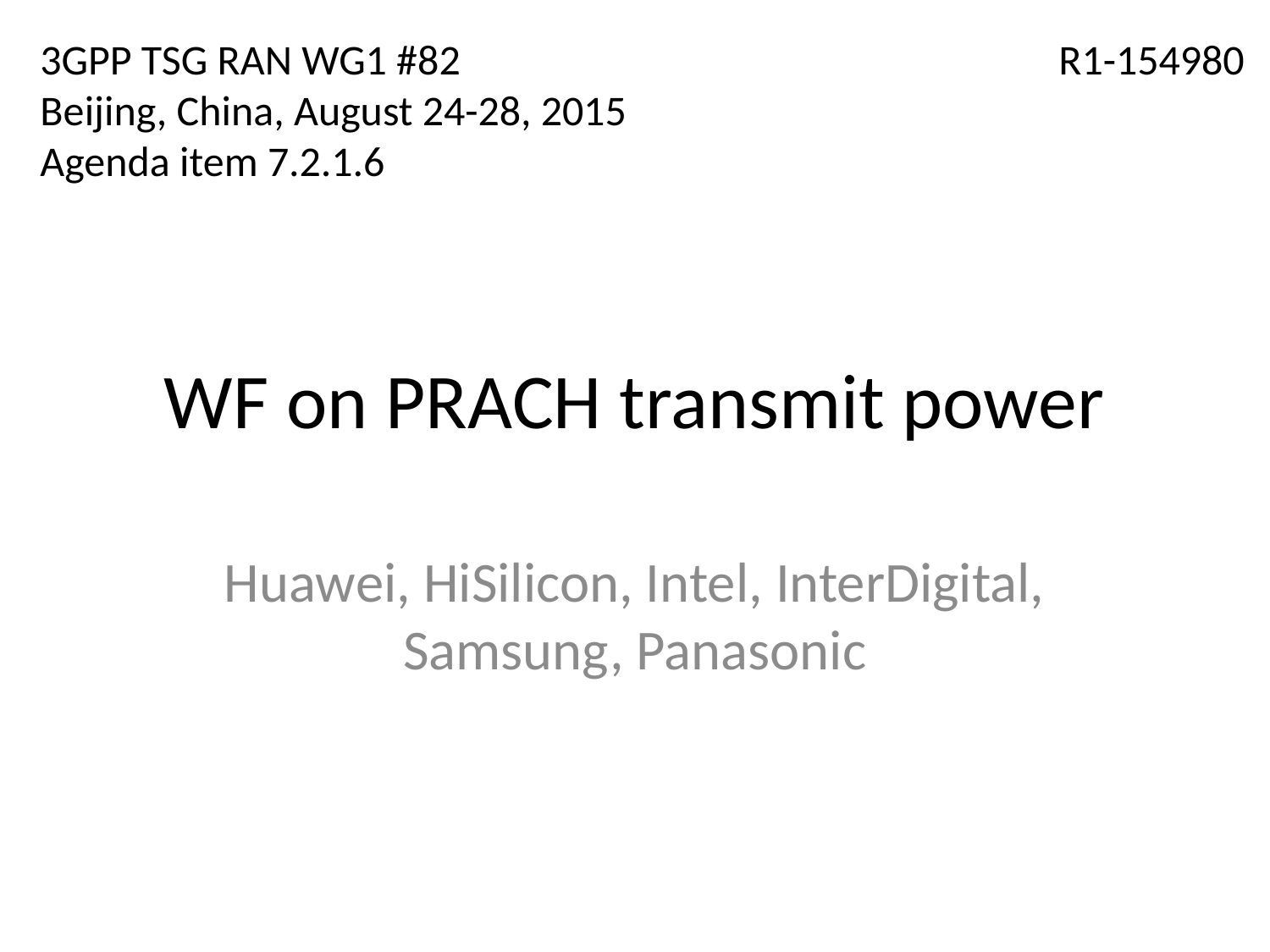

3GPP TSG RAN WG1 #82
Beijing, China, August 24-28, 2015
Agenda item 7.2.1.6
R1-154980
# WF on PRACH transmit power
Huawei, HiSilicon, Intel, InterDigital, Samsung, Panasonic